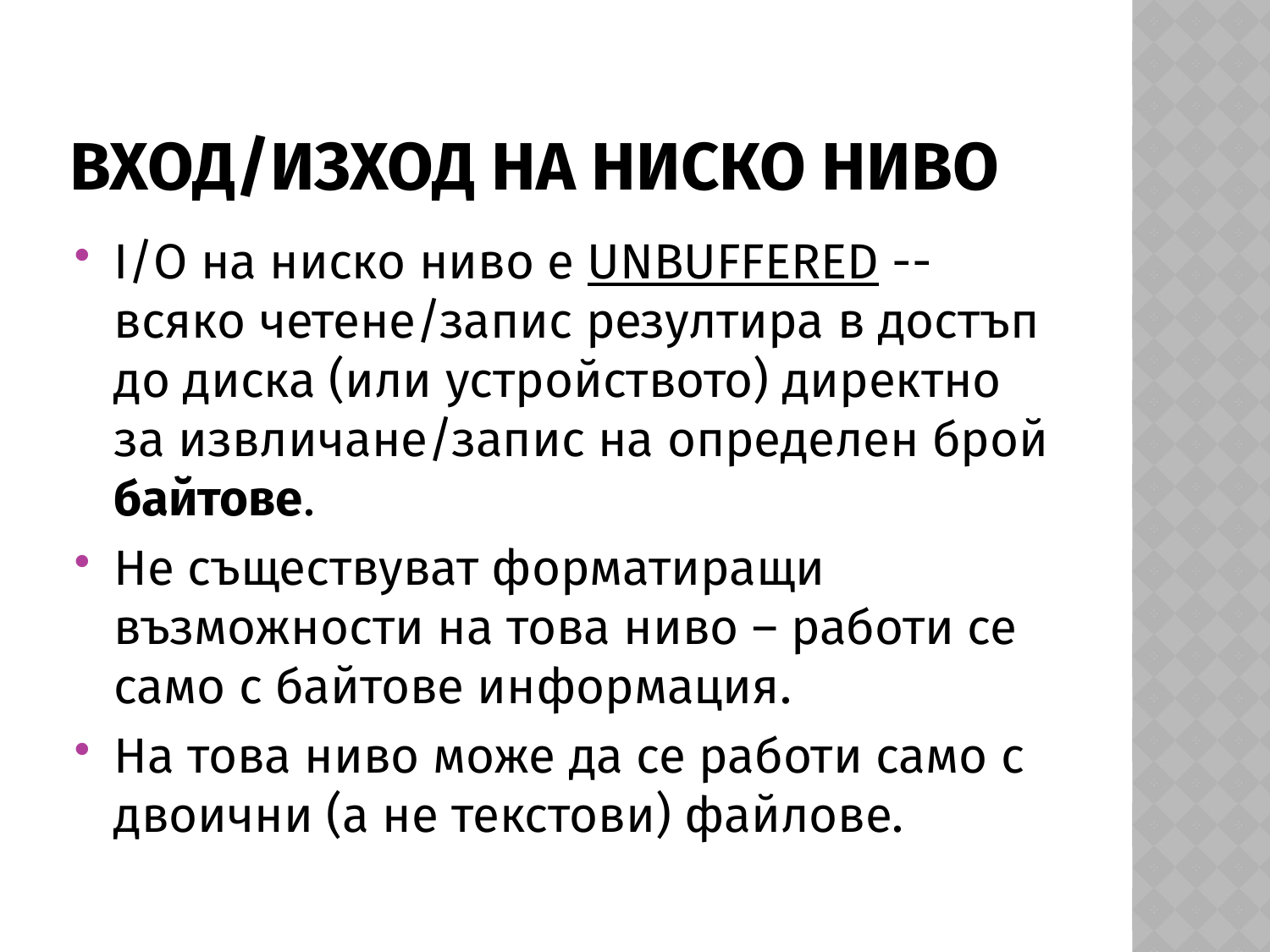

# Вход/изход на ниско ниво
I/O на ниско ниво е UNBUFFERED -- всяко четене/запис резултира в достъп до диска (или устройството) директно за извличане/запис на определен брой байтове.
Не съществуват форматиращи възможности на това ниво – работи се само с байтове информация.
На това ниво може да се работи само с двоични (а не текстови) файлове.
96
ПИК2 - Лекции
Д. Гоцева